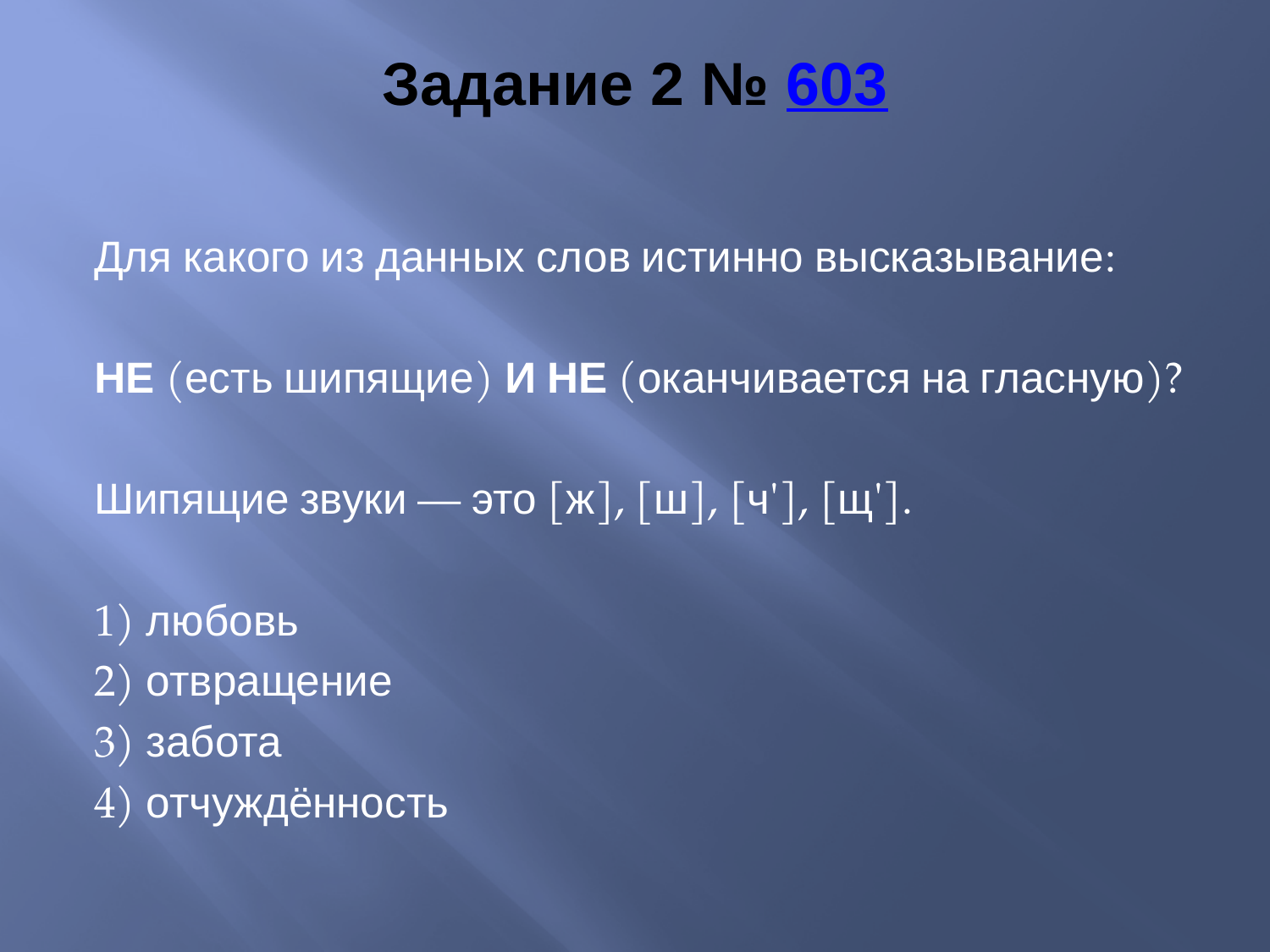

# Задание 2 № 603
Для какого из данных слов истинно высказывание:

НЕ (есть шипящие) И НЕ (оканчивается на гласную)?

Шипящие звуки — это [ж], [ш], [ч'], [щ'].

1) любовь
2) отвращение
3) забота
4) отчуждённость